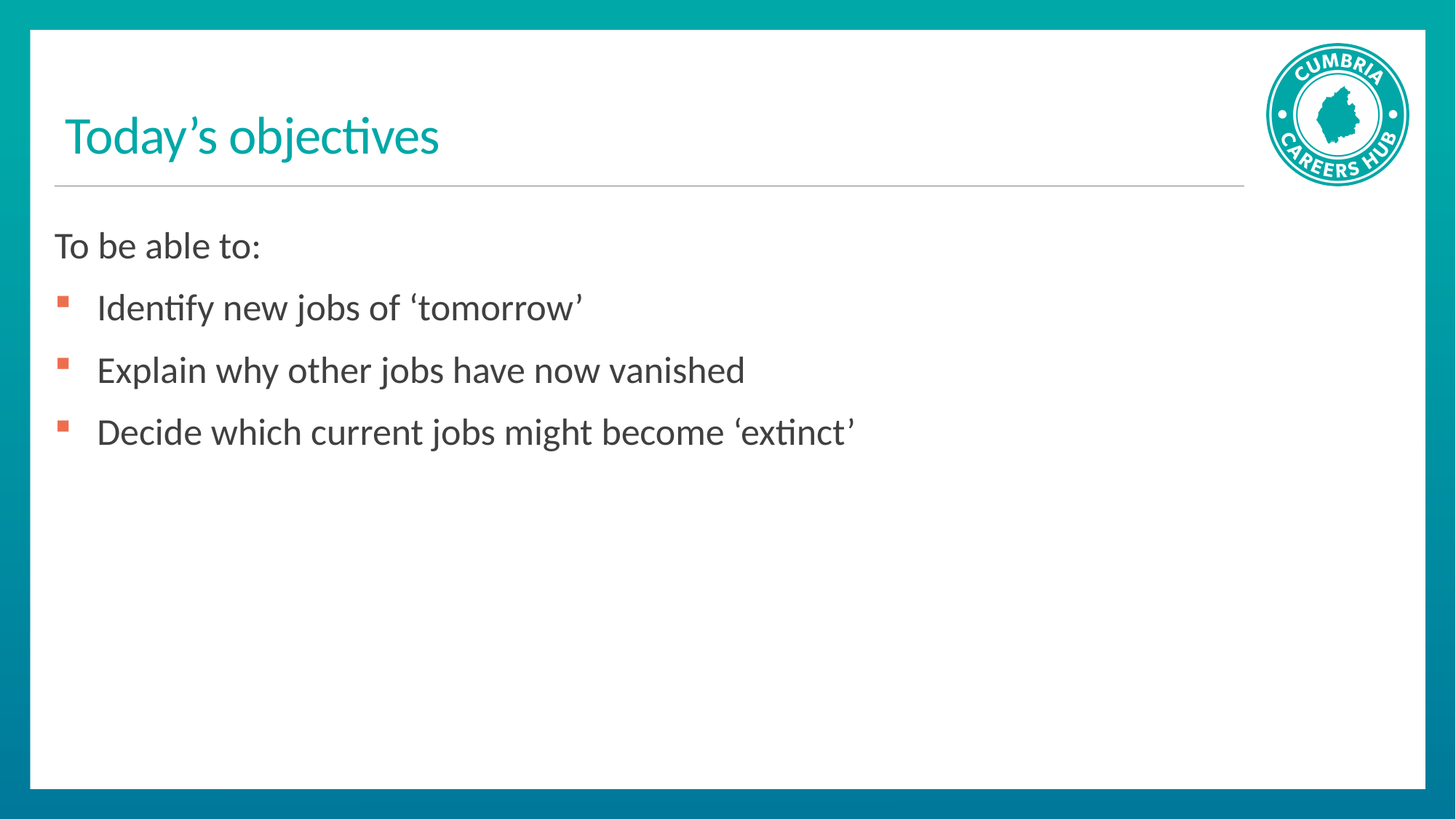

# Today’s objectives
To be able to:
Identify new jobs of ‘tomorrow’
Explain why other jobs have now vanished
Decide which current jobs might become ‘extinct’